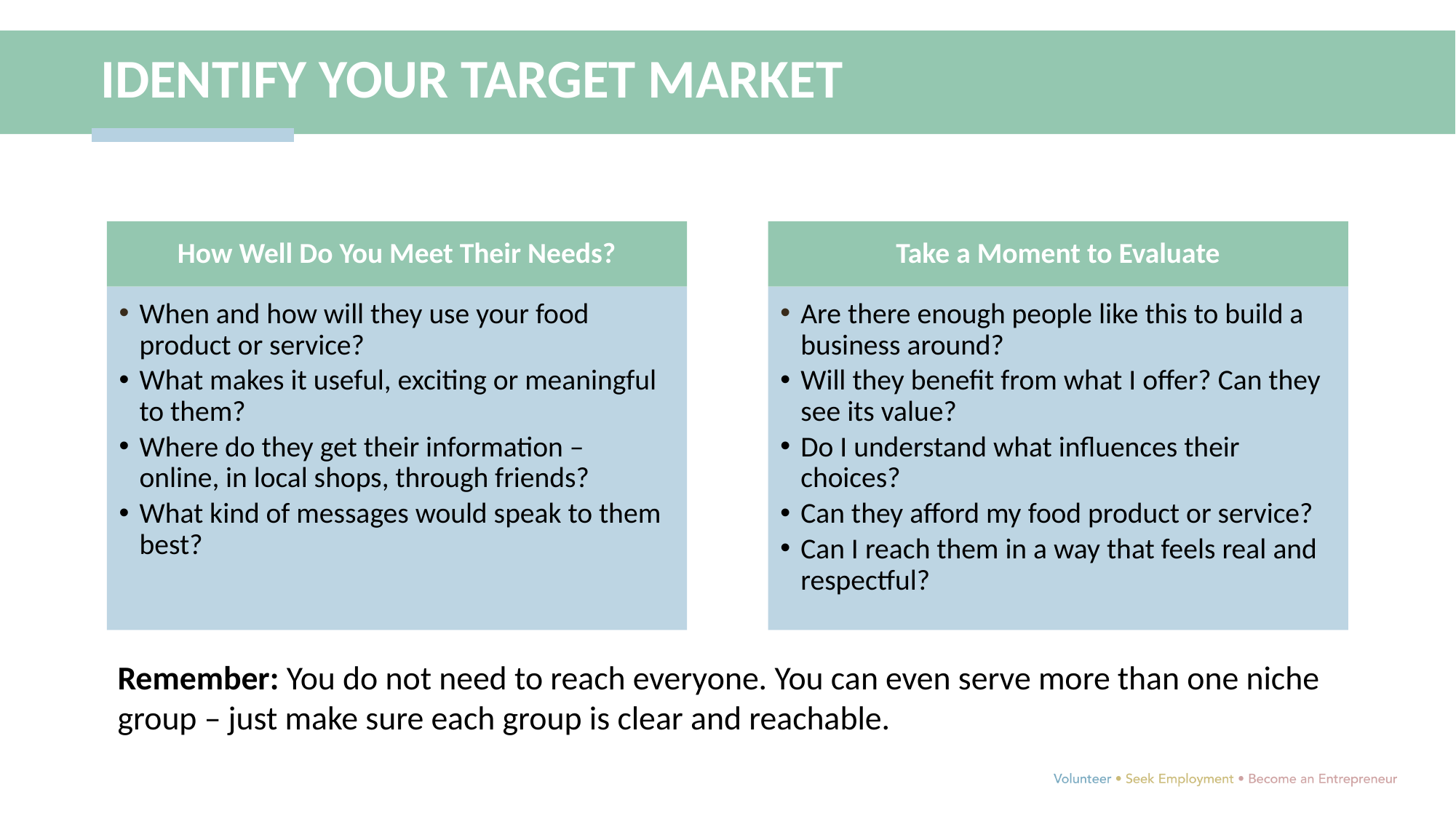

IDENTIFY YOUR TARGET MARKET
How Well Do You Meet Their Needs?
When and how will they use your food product or service?
What makes it useful, exciting or meaningful to them?
Where do they get their information – online, in local shops, through friends?
What kind of messages would speak to them best?
Take a Moment to Evaluate
Are there enough people like this to build a business around?
Will they benefit from what I offer? Can they see its value?
Do I understand what influences their choices?
Can they afford my food product or service?
Can I reach them in a way that feels real and respectful?
Remember: You do not need to reach everyone. You can even serve more than one niche group – just make sure each group is clear and reachable.